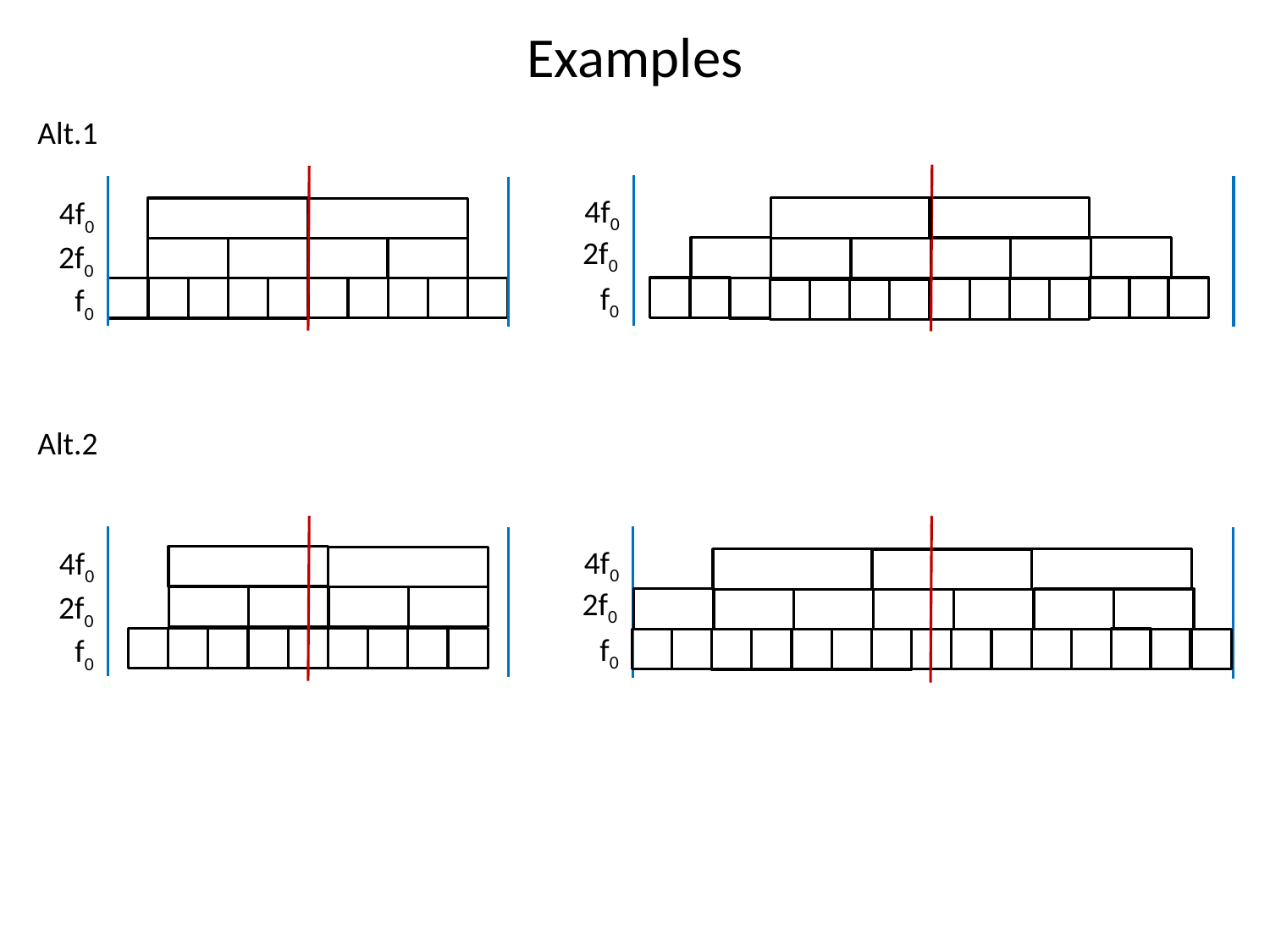

# Examples
Alt.1

Alt.2
4f0
4f0

2f0
2f0

f0
f0

4f0
4f0

2f0
2f0

f0
f0